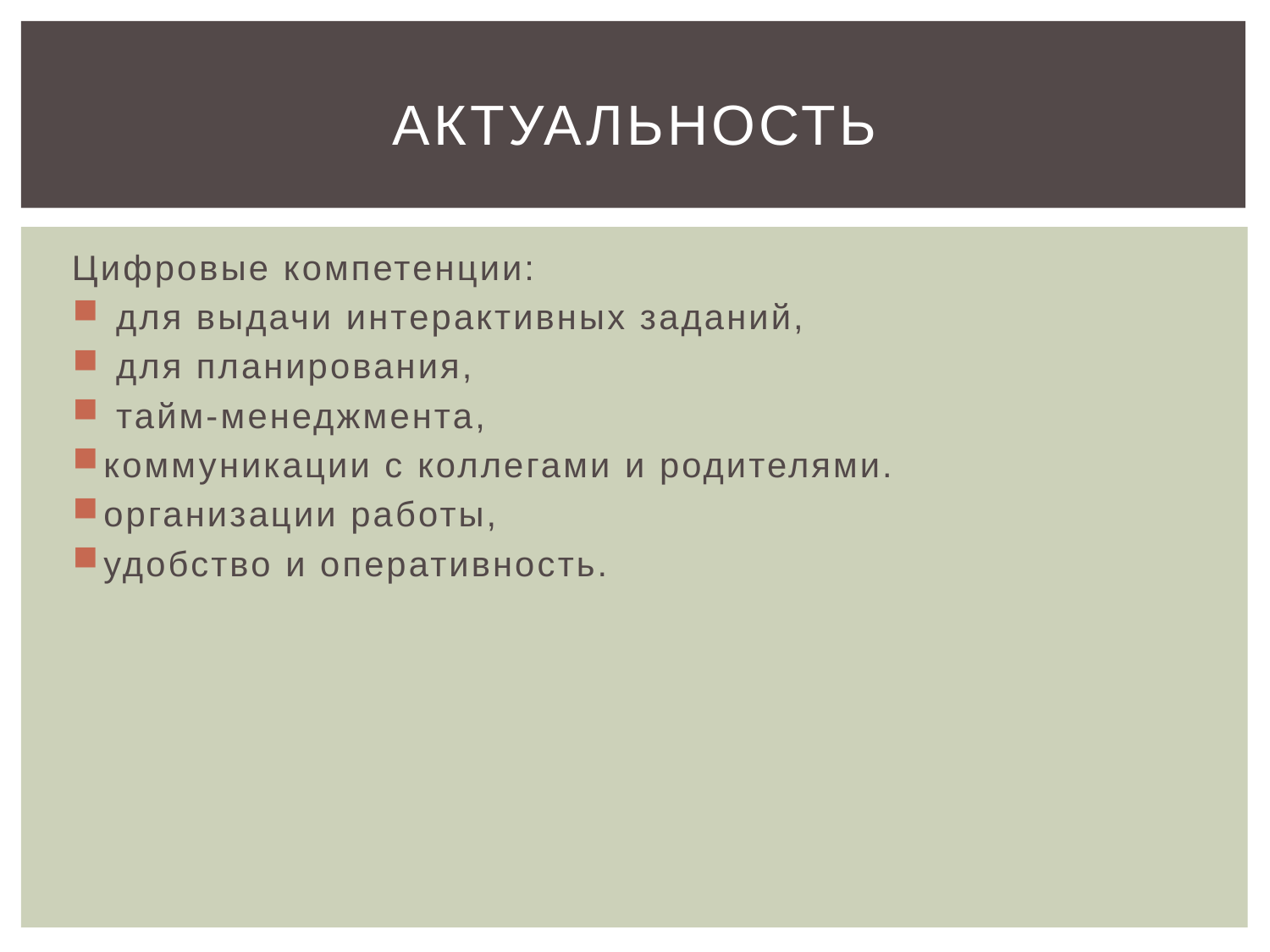

# актуальность
Цифровые компетенции:
 для выдачи интерактивных заданий,
 для планирования,
 тайм-менеджмента,
коммуникации с коллегами и родителями.
организации работы,
удобство и оперативность.